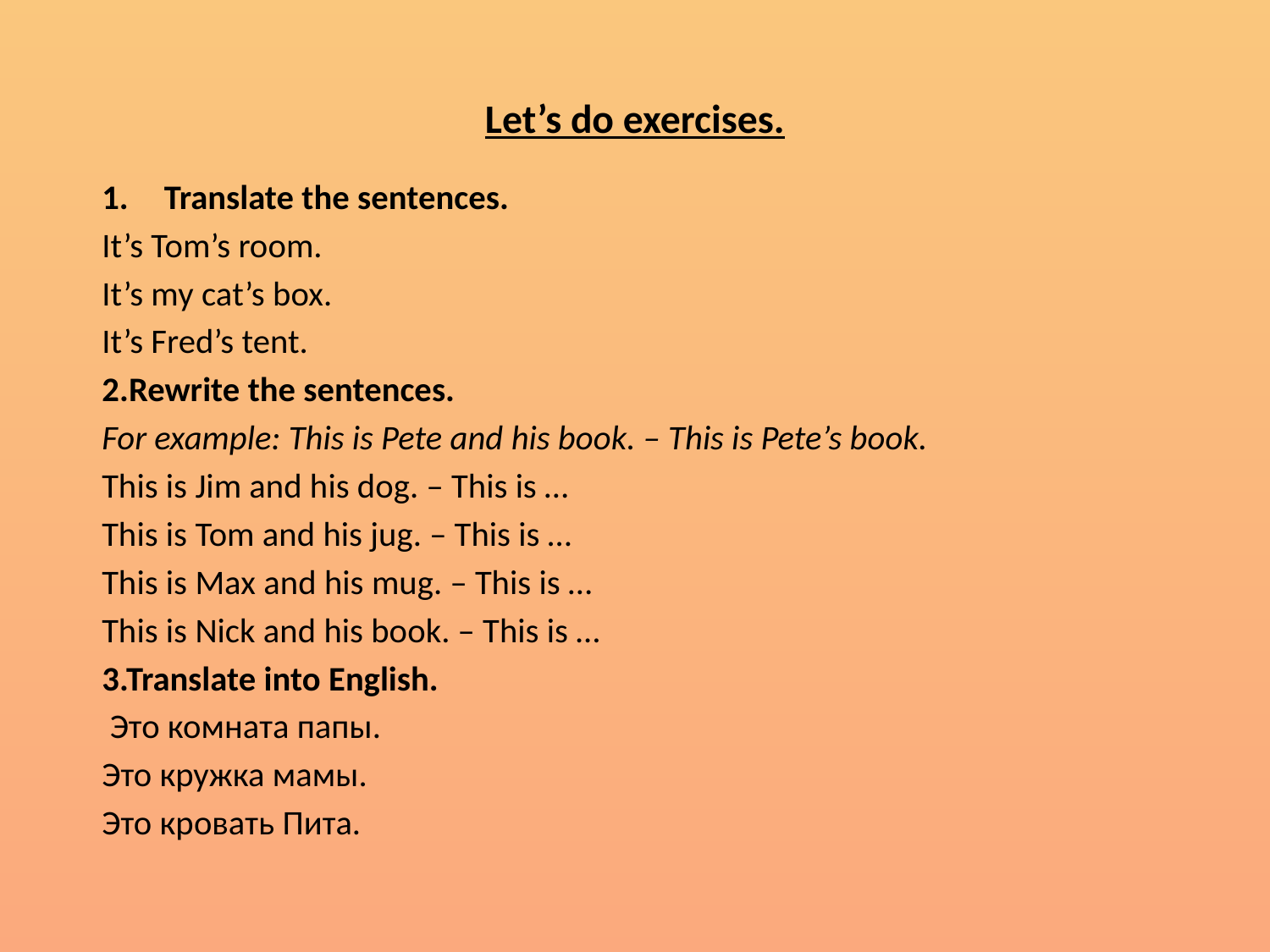

# Let’s do exercises.
Translate the sentences.
It’s Tom’s room.
It’s my cat’s box.
It’s Fred’s tent.
2.Rewrite the sentences.
For example: This is Pete and his book. – This is Pete’s book.
This is Jim and his dog. – This is …
This is Tom and his jug. – This is …
This is Max and his mug. – This is …
This is Nick and his book. – This is …
3.Translate into English.
 Это комната папы.
Это кружка мамы.
Это кровать Пита.